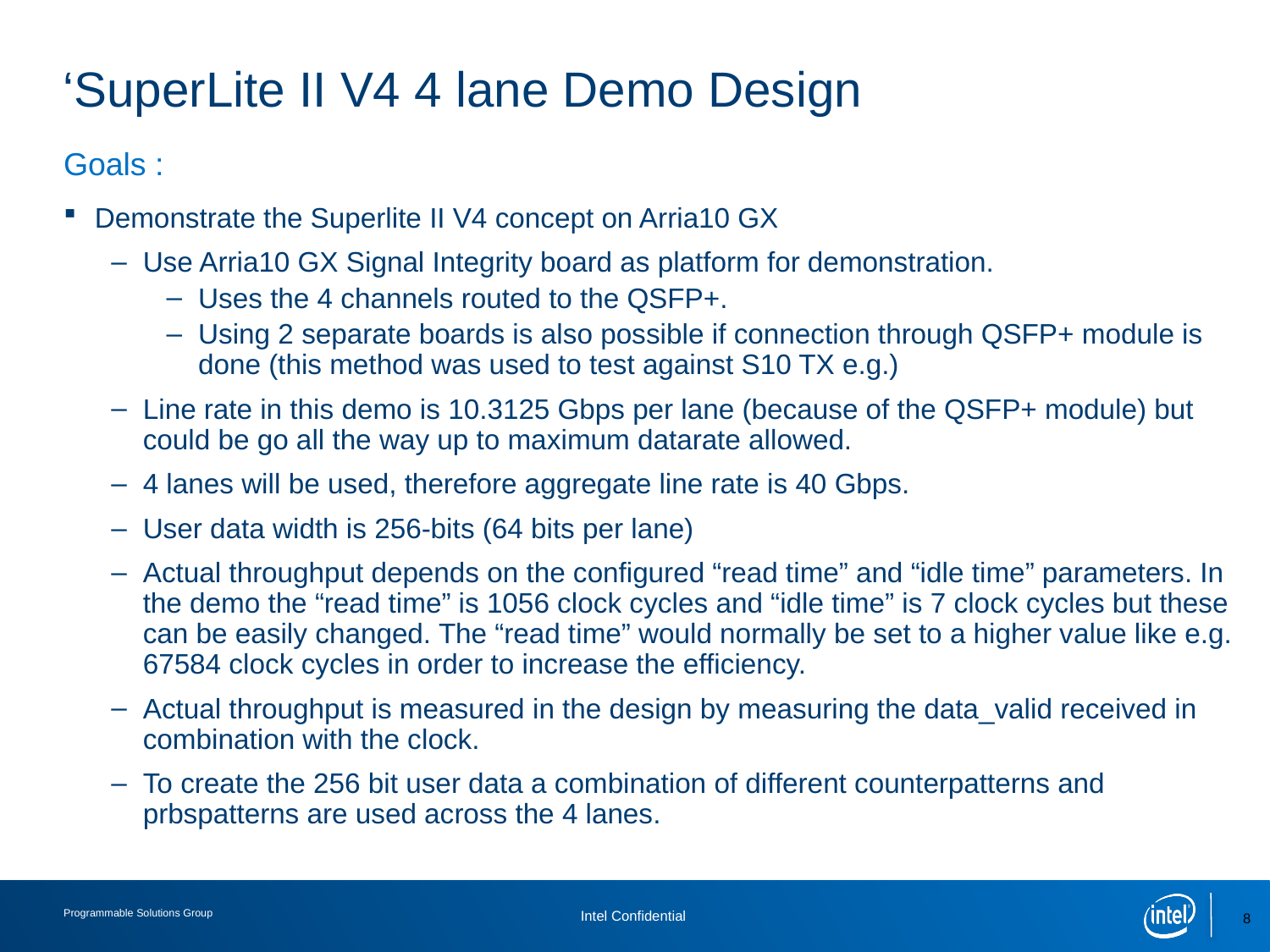

# ‘SuperLite II V4 4 lane Demo Design
Goals :
Demonstrate the Superlite II V4 concept on Arria10 GX
Use Arria10 GX Signal Integrity board as platform for demonstration.
Uses the 4 channels routed to the QSFP+.
Using 2 separate boards is also possible if connection through QSFP+ module is done (this method was used to test against S10 TX e.g.)
Line rate in this demo is 10.3125 Gbps per lane (because of the QSFP+ module) but could be go all the way up to maximum datarate allowed.
4 lanes will be used, therefore aggregate line rate is 40 Gbps.
User data width is 256-bits (64 bits per lane)
Actual throughput depends on the configured “read time” and “idle time” parameters. In the demo the “read time” is 1056 clock cycles and “idle time” is 7 clock cycles but these can be easily changed. The “read time” would normally be set to a higher value like e.g. 67584 clock cycles in order to increase the efficiency.
Actual throughput is measured in the design by measuring the data_valid received in combination with the clock.
To create the 256 bit user data a combination of different counterpatterns and prbspatterns are used across the 4 lanes.
8